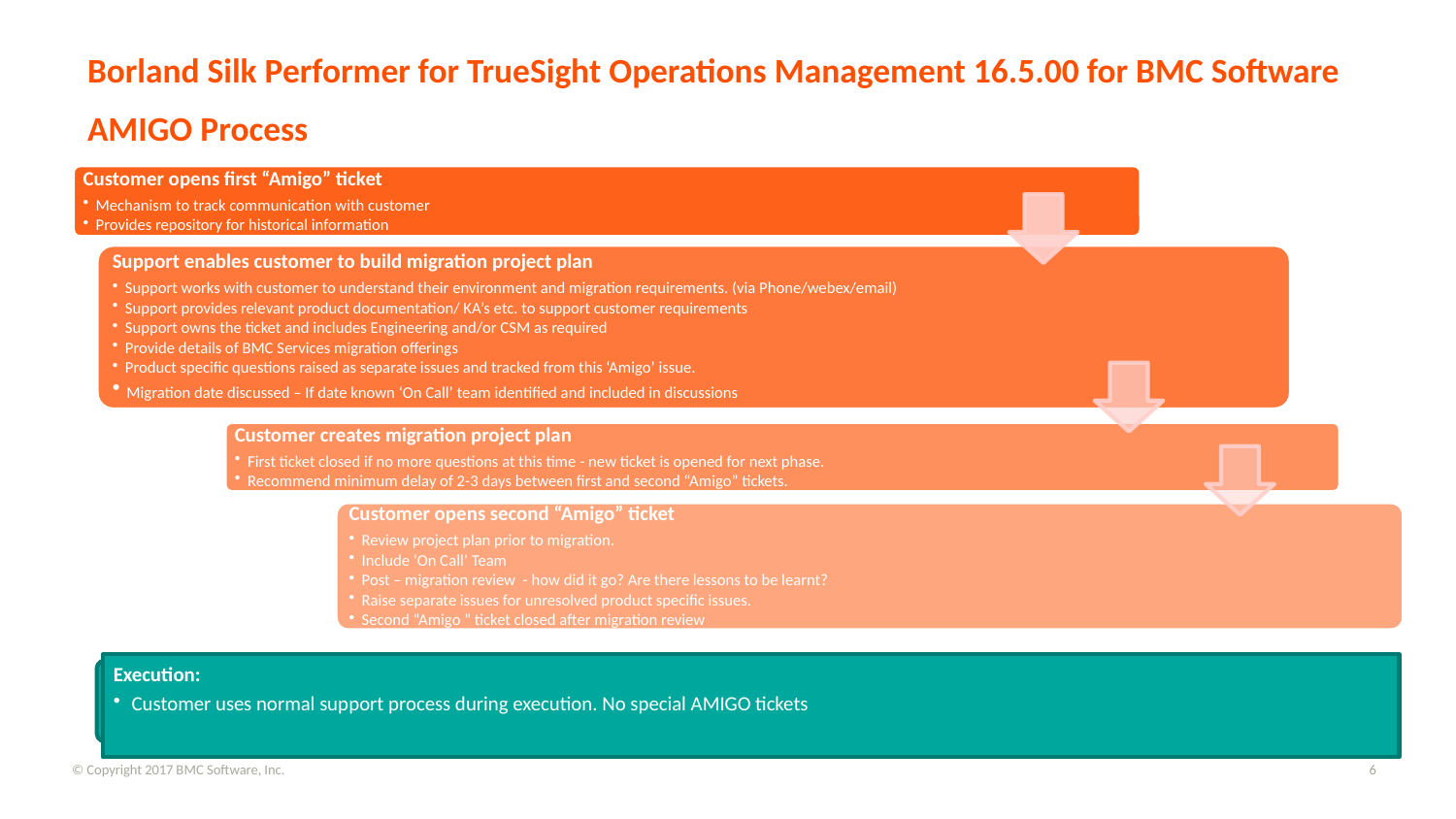

# Borland Silk Performer for TrueSight Operations Management 16.5.00 for BMC Software AMIGO Process
Customer opens first “Amigo” ticket
 Mechanism to track communication with customer
 Provides repository for historical information
Support enables customer to build migration project plan
 Support works with customer to understand their environment and migration requirements. (via Phone/webex/email)
 Support provides relevant product documentation/ KA’s etc. to support customer requirements
 Support owns the ticket and includes Engineering and/or CSM as required
 Provide details of BMC Services migration offerings
 Product specific questions raised as separate issues and tracked from this ‘Amigo’ issue.
 Migration date discussed – If date known ‘On Call’ team identified and included in discussions
Customer creates migration project plan
 First ticket closed if no more questions at this time - new ticket is opened for next phase.
 Recommend minimum delay of 2-3 days between first and second “Amigo” tickets.
Customer opens second “Amigo” ticket
 Review project plan prior to migration.
 Include ‘On Call’ Team
 Post – migration review  - how did it go? Are there lessons to be learnt?
 Raise separate issues for unresolved product specific issues.
 Second “Amigo ” ticket closed after migration review

Execution:
Customer uses normal support process during execution. No special AMIGO tickets